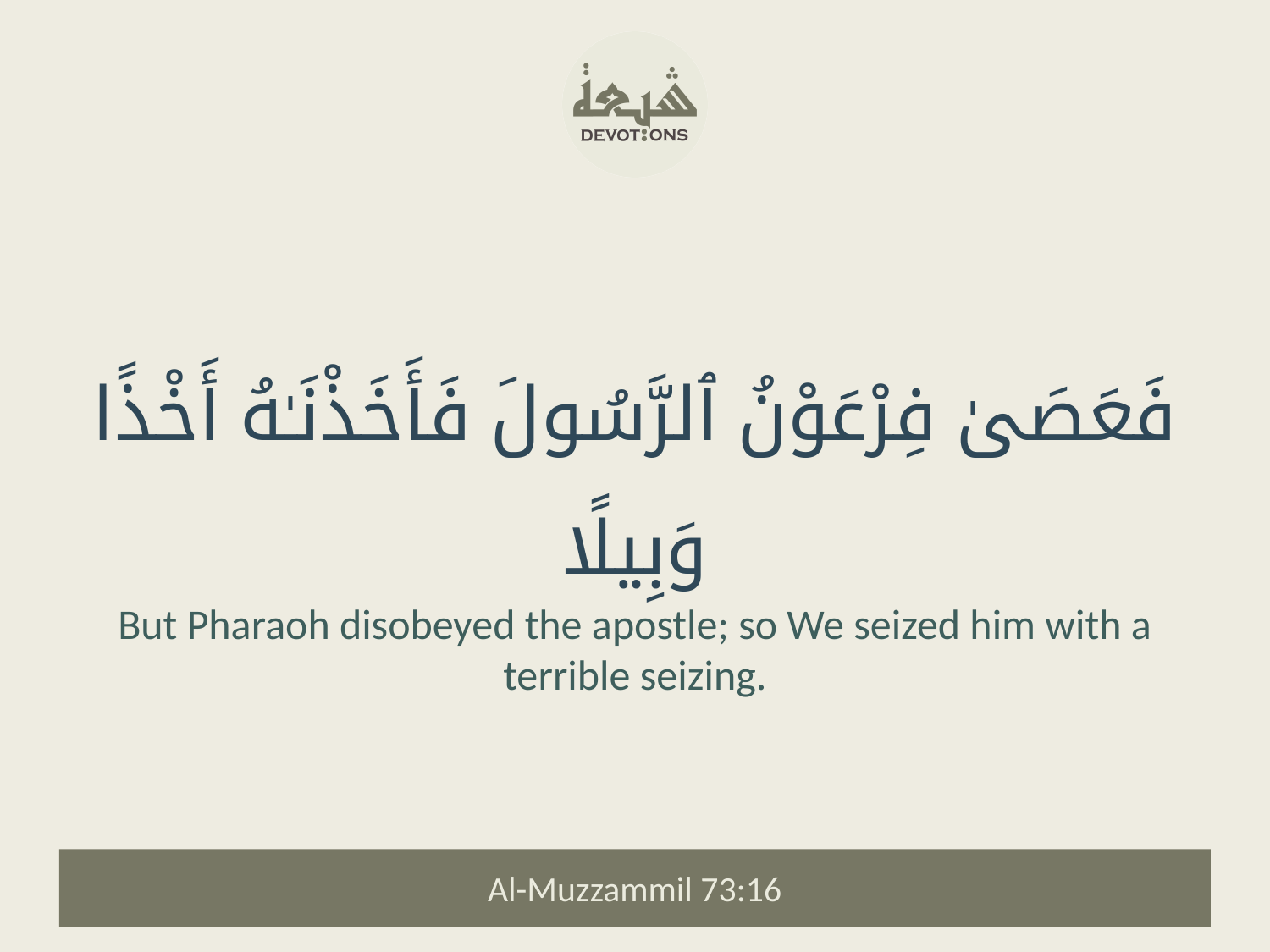

فَعَصَىٰ فِرْعَوْنُ ٱلرَّسُولَ فَأَخَذْنَـٰهُ أَخْذًا وَبِيلًا
But Pharaoh disobeyed the apostle; so We seized him with a terrible seizing.
Al-Muzzammil 73:16